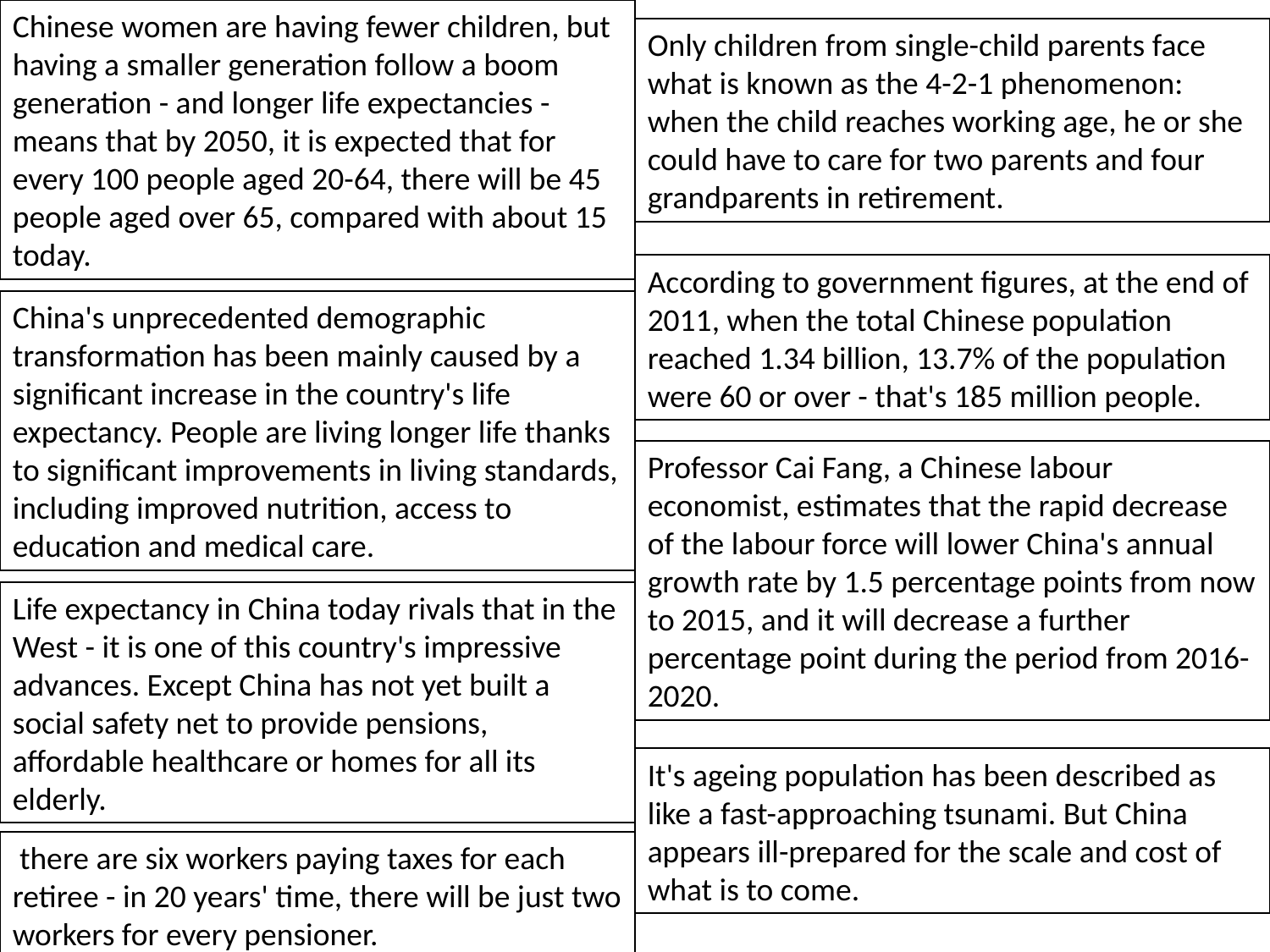

Chinese women are having fewer children, but having a smaller generation follow a boom generation - and longer life expectancies - means that by 2050, it is expected that for every 100 people aged 20-64, there will be 45 people aged over 65, compared with about 15 today.
Only children from single-child parents face what is known as the 4-2-1 phenomenon: when the child reaches working age, he or she could have to care for two parents and four grandparents in retirement.
According to government figures, at the end of 2011, when the total Chinese population reached 1.34 billion, 13.7% of the population were 60 or over - that's 185 million people.
China's unprecedented demographic transformation has been mainly caused by a significant increase in the country's life expectancy. People are living longer life thanks to significant improvements in living standards, including improved nutrition, access to education and medical care.
Professor Cai Fang, a Chinese labour economist, estimates that the rapid decrease of the labour force will lower China's annual growth rate by 1.5 percentage points from now to 2015, and it will decrease a further percentage point during the period from 2016-2020.
Life expectancy in China today rivals that in the West - it is one of this country's impressive advances. Except China has not yet built a social safety net to provide pensions, affordable healthcare or homes for all its elderly.
It's ageing population has been described as like a fast-approaching tsunami. But China appears ill-prepared for the scale and cost of what is to come.
 there are six workers paying taxes for each retiree - in 20 years' time, there will be just two workers for every pensioner.